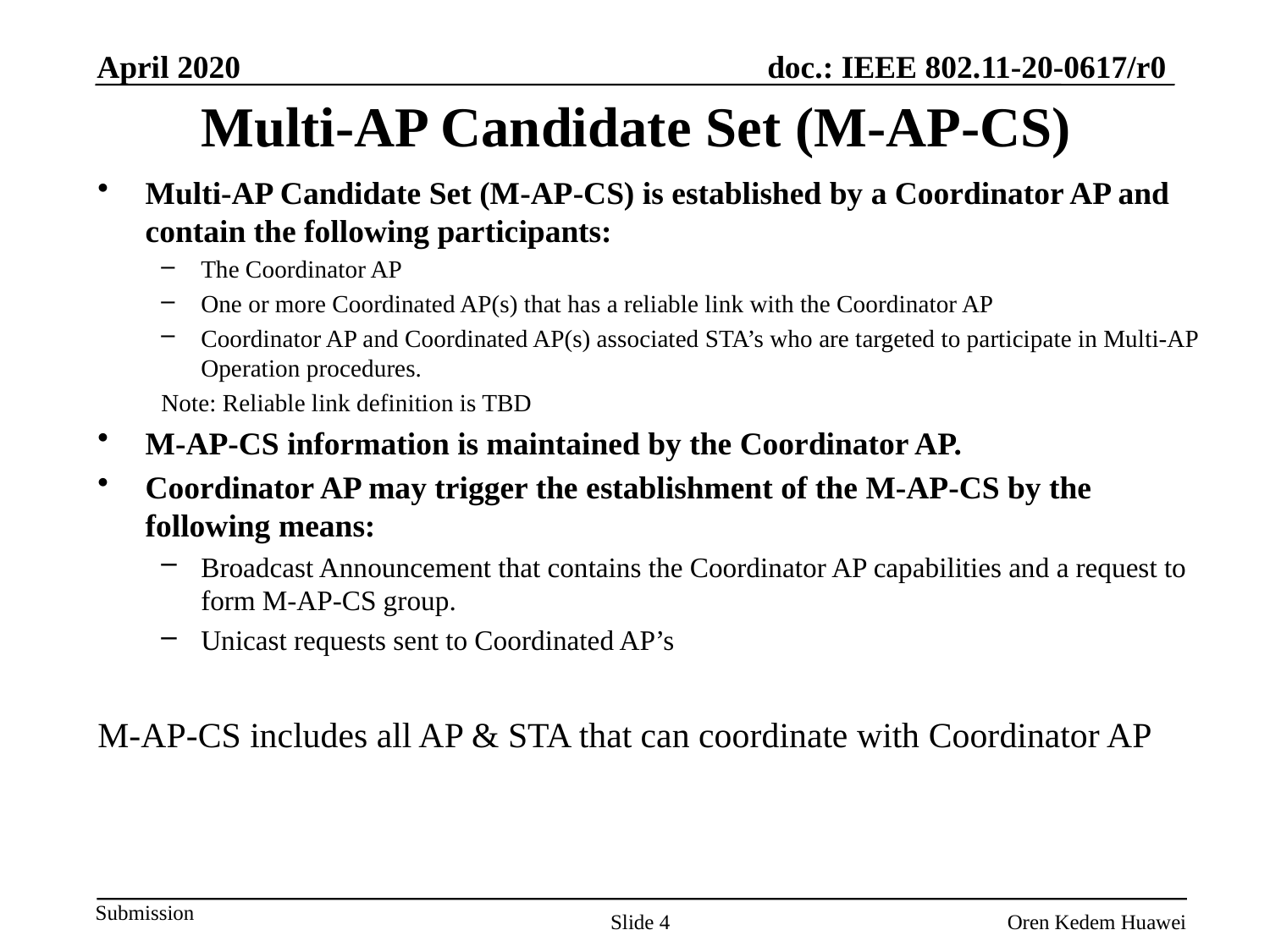

April 2020
Multi-AP Candidate Set (M-AP-CS)
Multi-AP Candidate Set (M-AP-CS) is established by a Coordinator AP and contain the following participants:
The Coordinator AP
One or more Coordinated AP(s) that has a reliable link with the Coordinator AP
Coordinator AP and Coordinated AP(s) associated STA’s who are targeted to participate in Multi-AP Operation procedures.
Note: Reliable link definition is TBD
M-AP-CS information is maintained by the Coordinator AP.
Coordinator AP may trigger the establishment of the M-AP-CS by the following means:
Broadcast Announcement that contains the Coordinator AP capabilities and a request to form M-AP-CS group.
Unicast requests sent to Coordinated AP’s

M-AP-CS includes all AP & STA that can coordinate with Coordinator AP

Slide 4
Oren Kedem Huawei